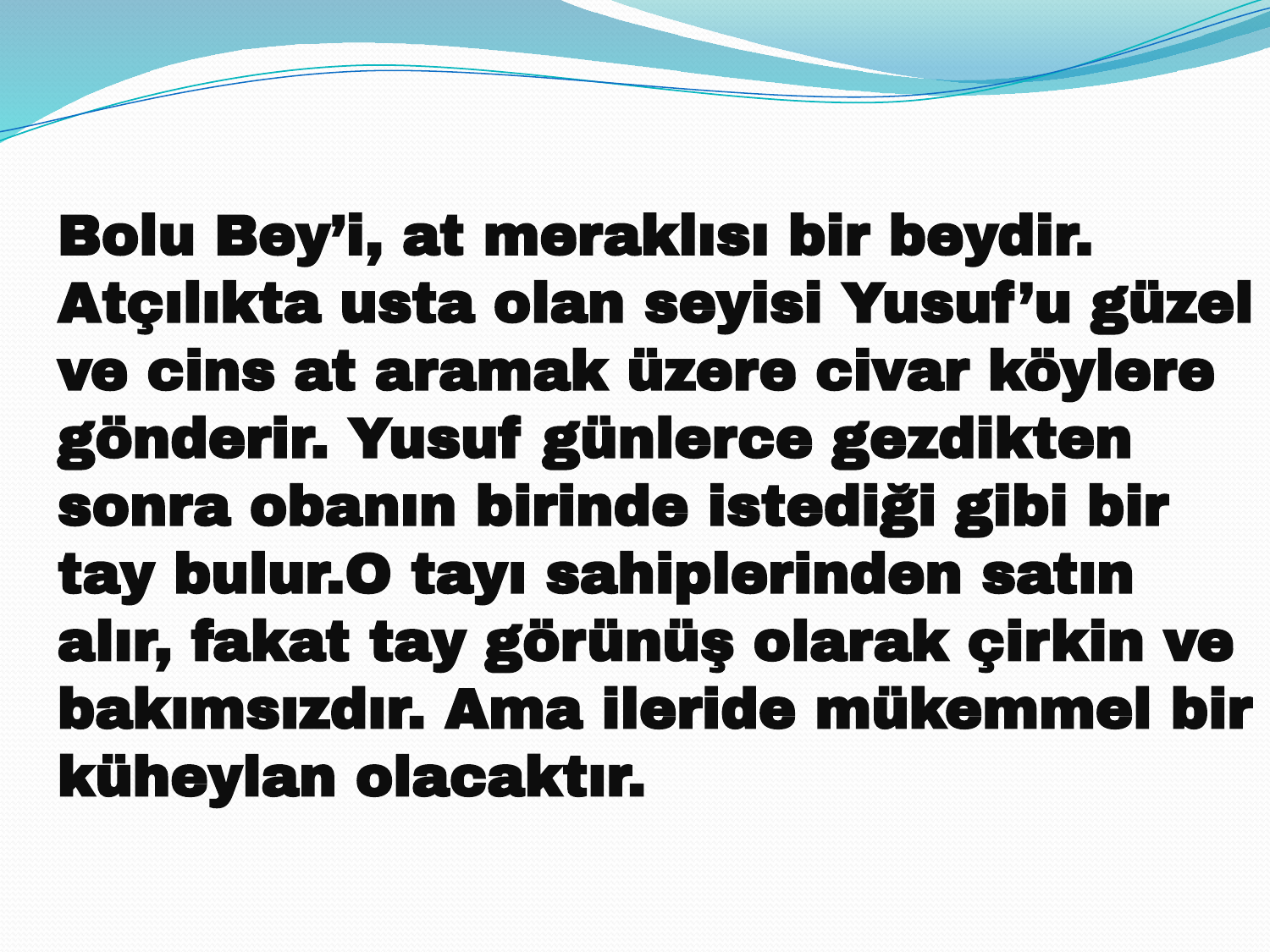

Bolu Bey’i, at meraklısı bir beydir. Atçılıkta usta olan seyisi Yusuf’u güzel ve cins at aramak üzere civar köylere gönderir. Yusuf günlerce gezdikten sonra obanın birinde istediği gibi bir tay bulur.O tayı sahiplerinden satın alır, fakat tay görünüş olarak çirkin ve bakımsızdır. Ama ileride mükemmel bir küheylan olacaktır.